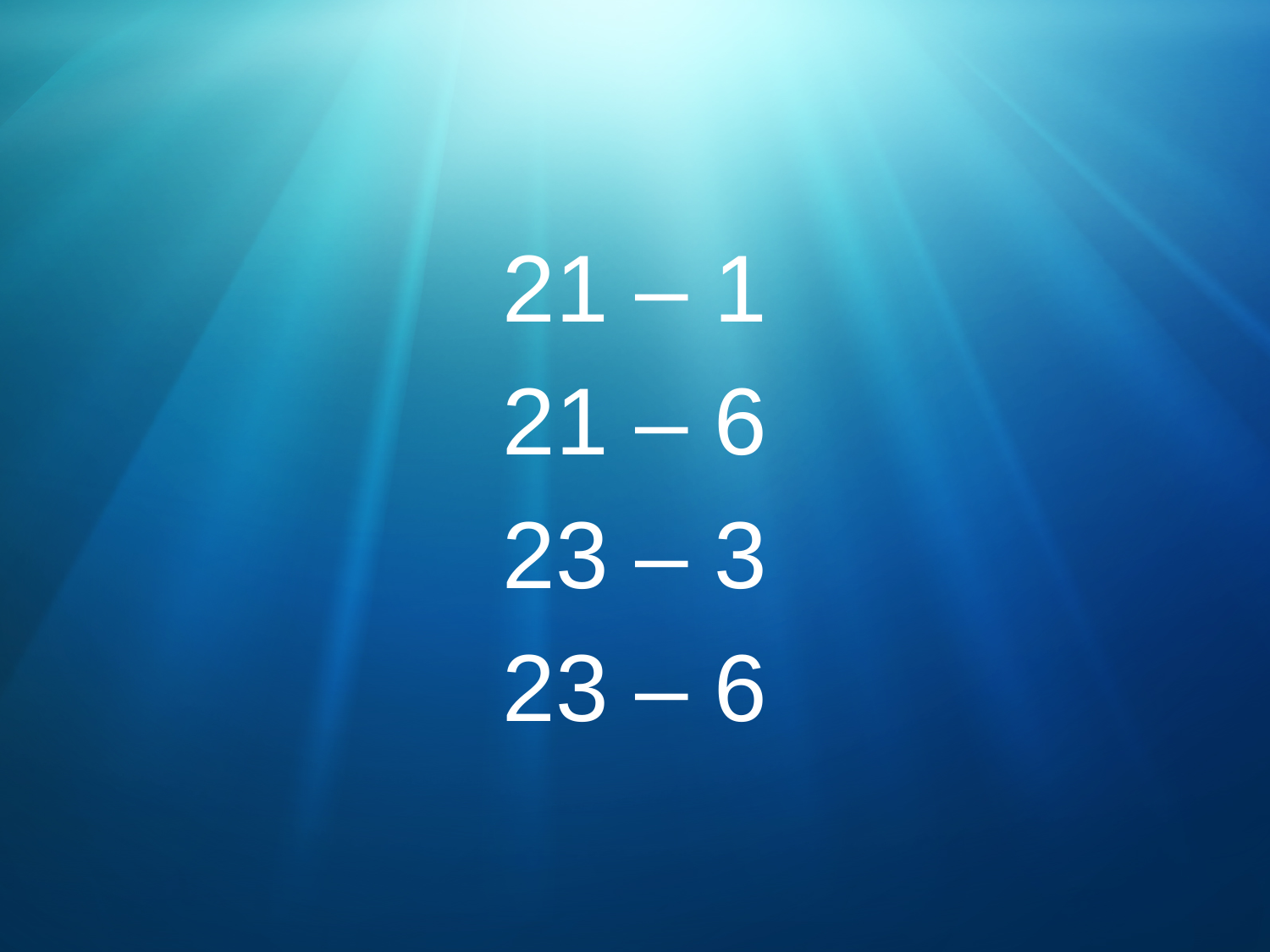

21 – 1
21 – 6
23 – 3
23 – 6